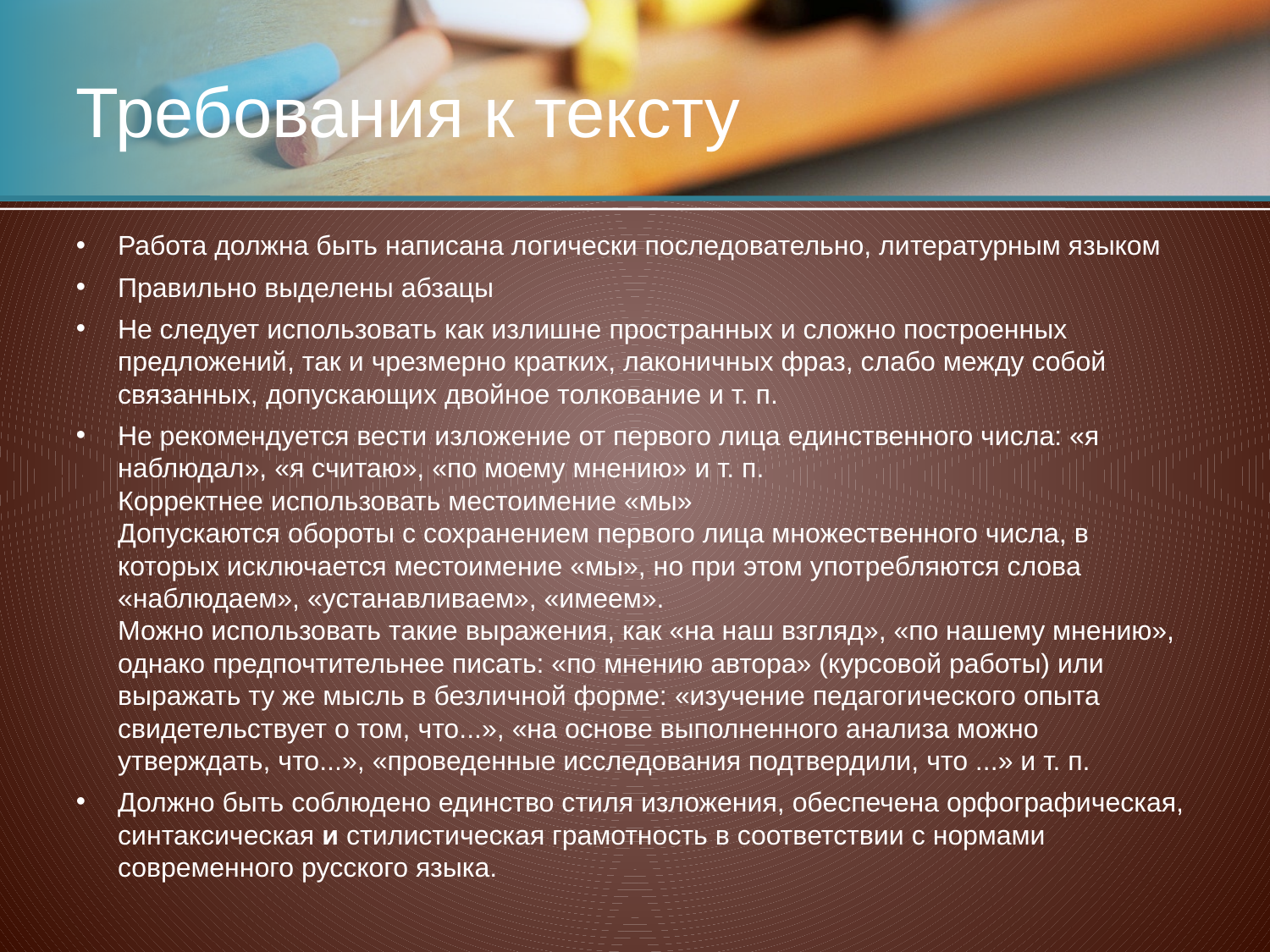

# Требования к тексту
Работа должна быть написана логически последовательно, литературным языком
Правильно выделены абзацы
Не следует использовать как излишне пространных и сложно построенных предложений, так и чрезмерно кратких, лаконичных фраз, слабо между собой связанных, допускающих двойное толкование и т. п.
Не рекомендуется вести изложение от первого лица единственного числа: «я наблюдал», «я считаю», «по моему мнению» и т. п.
Корректнее использовать местоимение «мы»
Допускаются обороты с сохранением первого лица множественного числа, в которых исключается местоимение «мы», но при этом употребляются слова «наблюдаем», «устанавливаем», «имеем».
Можно использовать такие выражения, как «на наш взгляд», «по нашему мнению», однако предпочтительнее писать: «по мнению автора» (курсовой работы) или выражать ту же мысль в безличной форме: «изучение педагогического опыта свидетельствует о том, что...», «на основе выполненного анализа можно утверждать, что...», «проведенные исследования подтвердили, что ...» и т. п.
Должно быть соблюдено единство стиля изложения, обеспечена орфографическая, синтаксическая и стилистическая грамотность в соответствии с нормами современного русского языка.